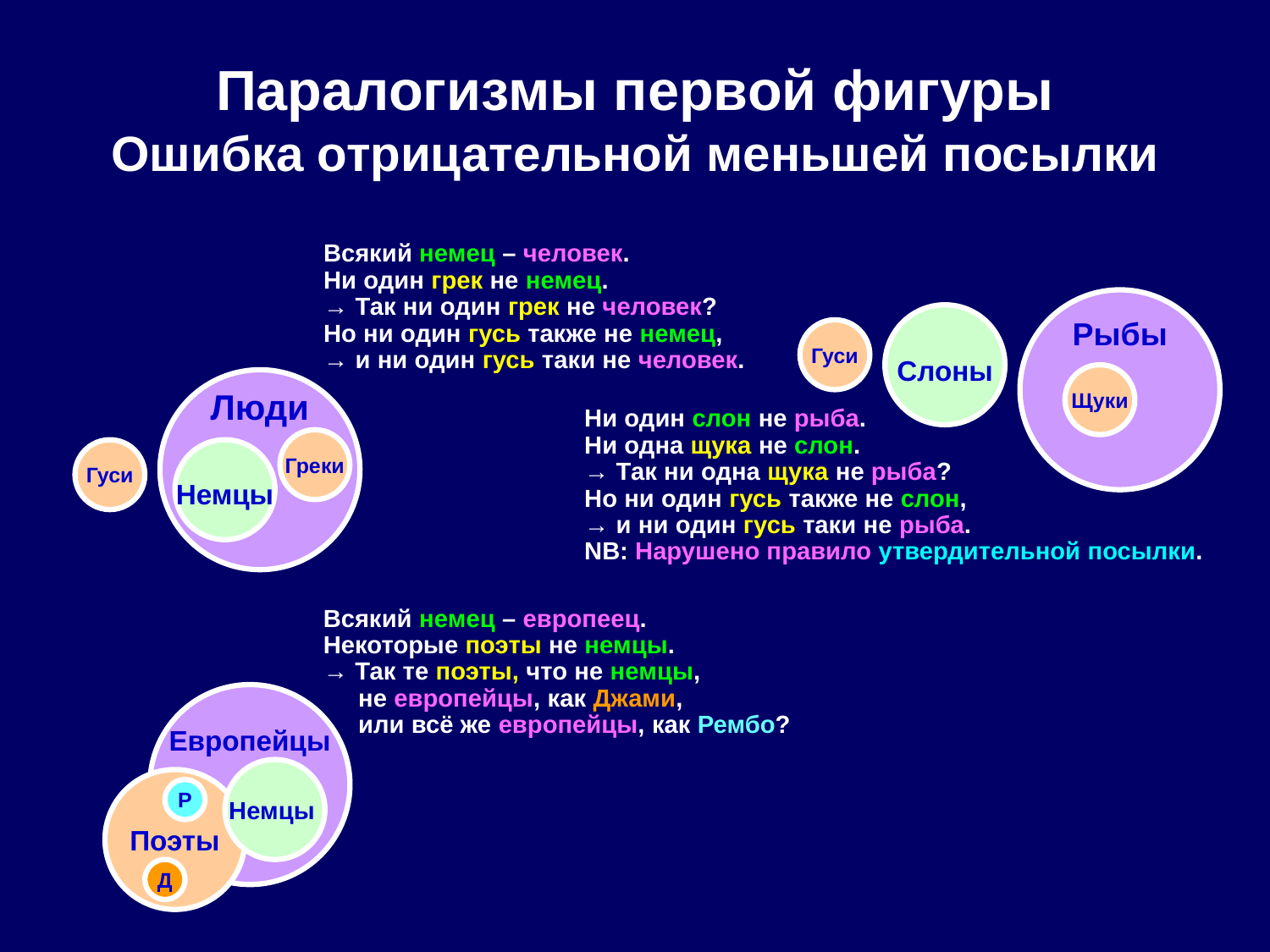

# Паралогизмы первой фигуры Ошибка отрицательной меньшей посылки
Всякий немец – человек.
Ни один грек не немец.
→ Так ни один грек не человек?
Но ни один гусь также не немец,
→ и ни один гусь таки не человек.
Рыбы
Слоны
Гуси
Щуки
Люди
Ни один слон не рыба.
Ни одна щука не слон.
→ Так ни одна щука не рыба?
Но ни один гусь также не слон,
→ и ни один гусь таки не рыба.
NB: Нарушено правило утвердительной посылки.
Греки
Гуси
Немцы
Всякий немец – европеец.
Некоторые поэты не немцы.
→ Так те поэты, что не немцы,
     не европейцы, как Джами,
     или всё же европейцы, как Рембо?
Европейцы
Немцы
Поэты
Р
Д